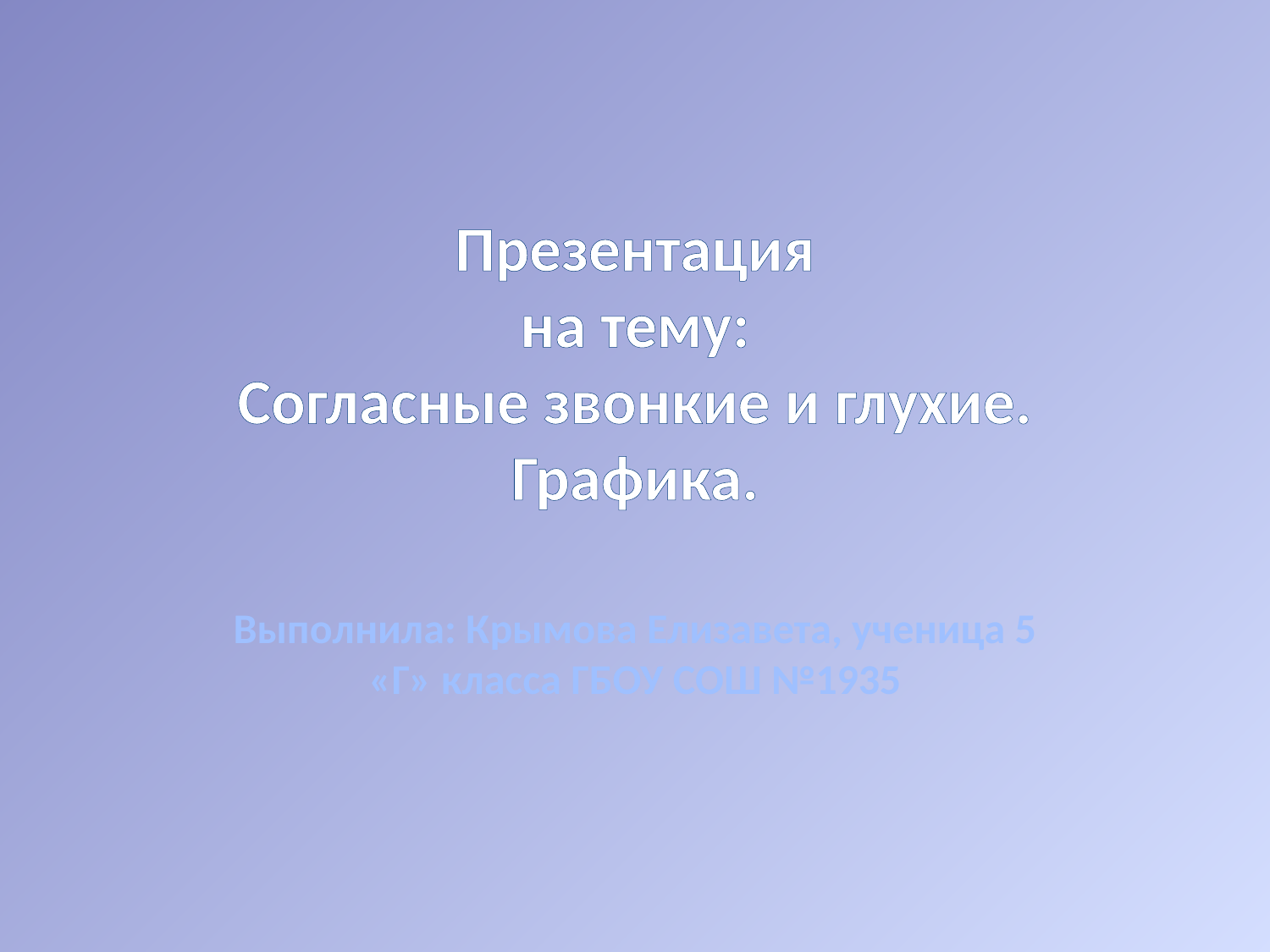

# Презентация на тему: Согласные звонкие и глухие. Графика.
Выполнила: Крымова Елизавета, ученица 5 «Г» класса ГБОУ СОШ №1935